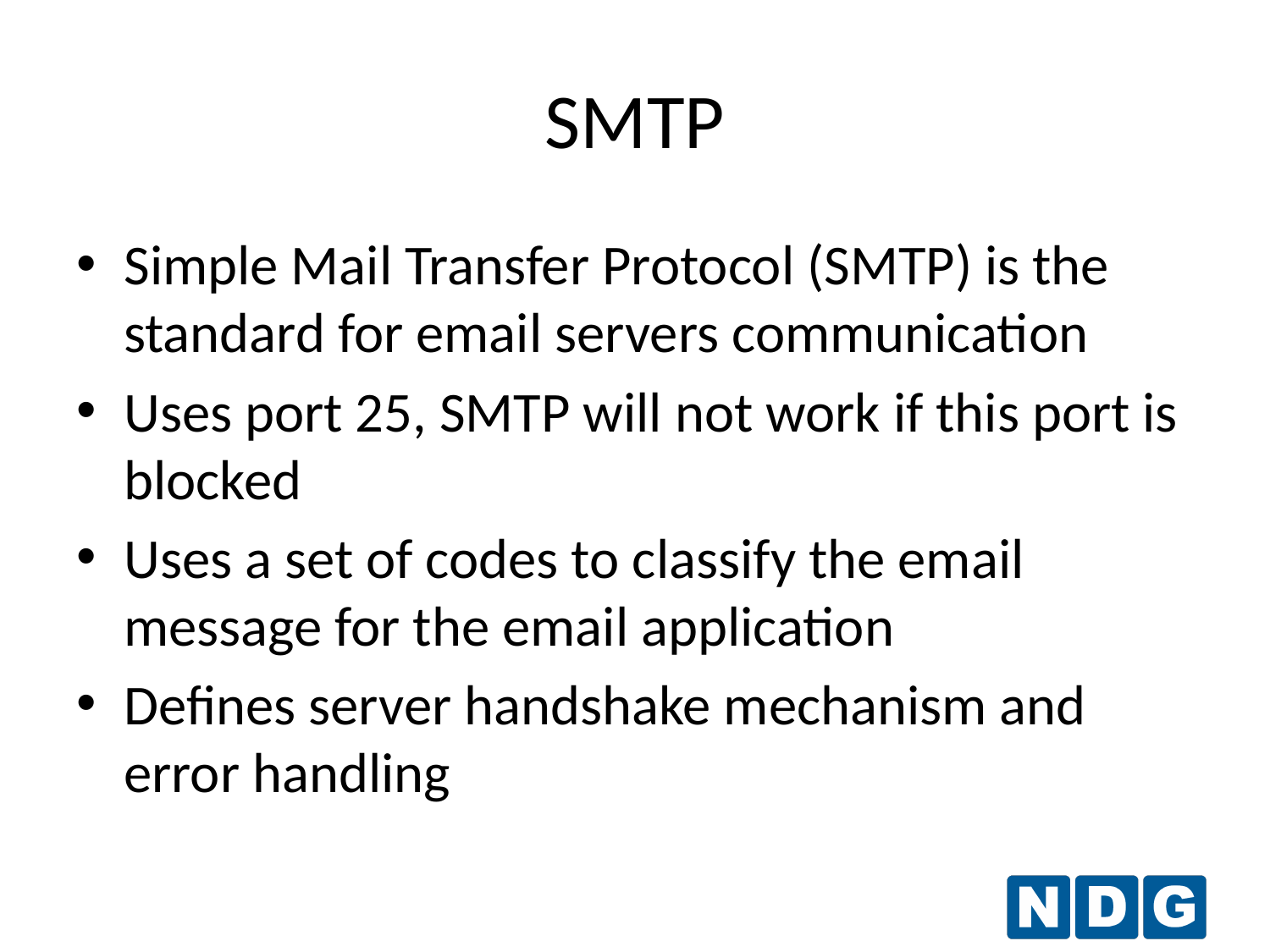

SMTP
Simple Mail Transfer Protocol (SMTP) is the standard for email servers communication
Uses port 25, SMTP will not work if this port is blocked
Uses a set of codes to classify the email message for the email application
Defines server handshake mechanism and error handling